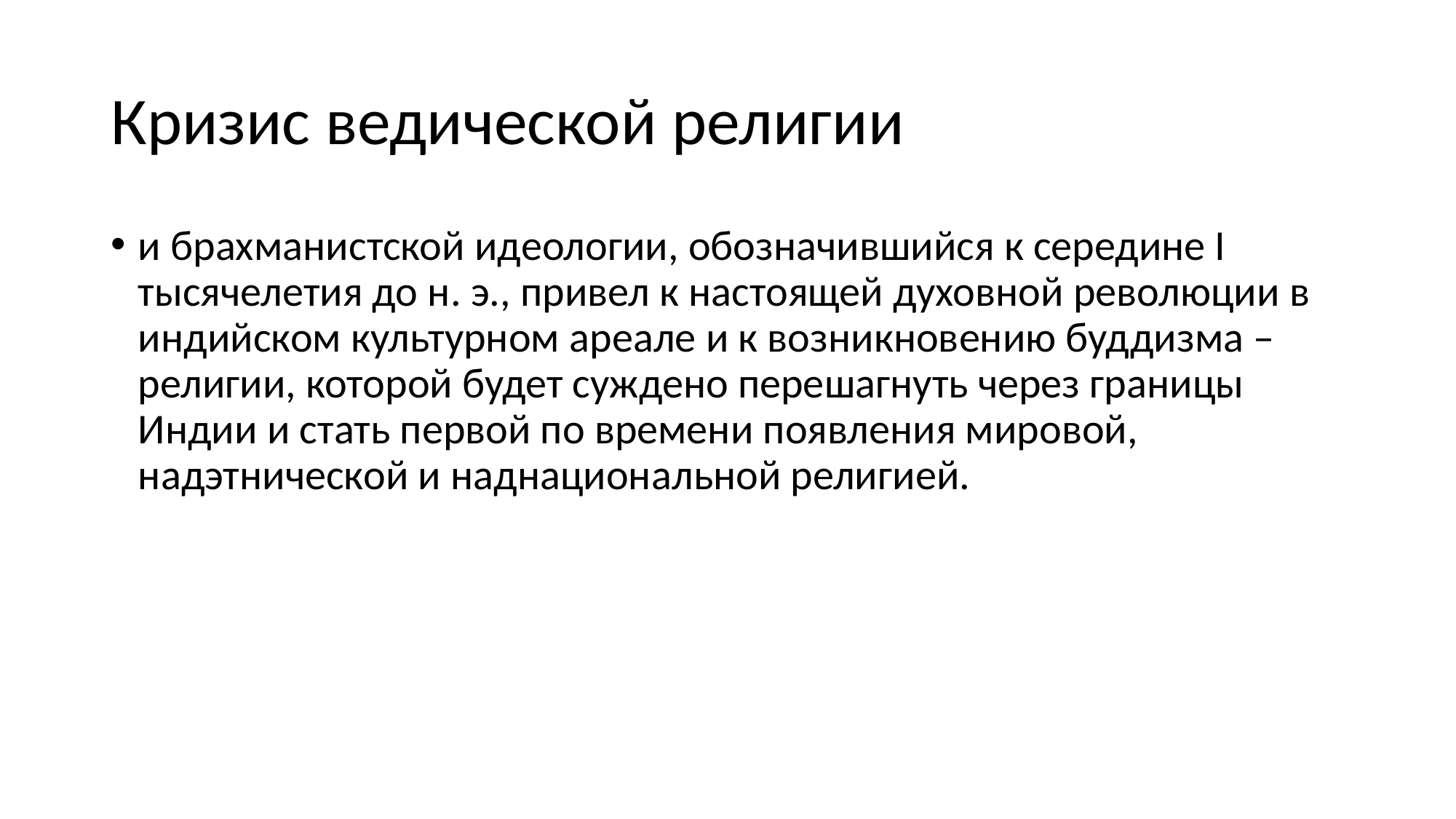

# Кризис ведической религии
и брахманистской идеологии, обозначившийся к середине I тысячелетия до н. э., привел к настоящей духовной революции в индийском культурном ареале и к возникновению буддизма – религии, которой будет суждено перешагнуть через границы Индии и стать первой по времени появления мировой, надэтнической и наднациональной религией.